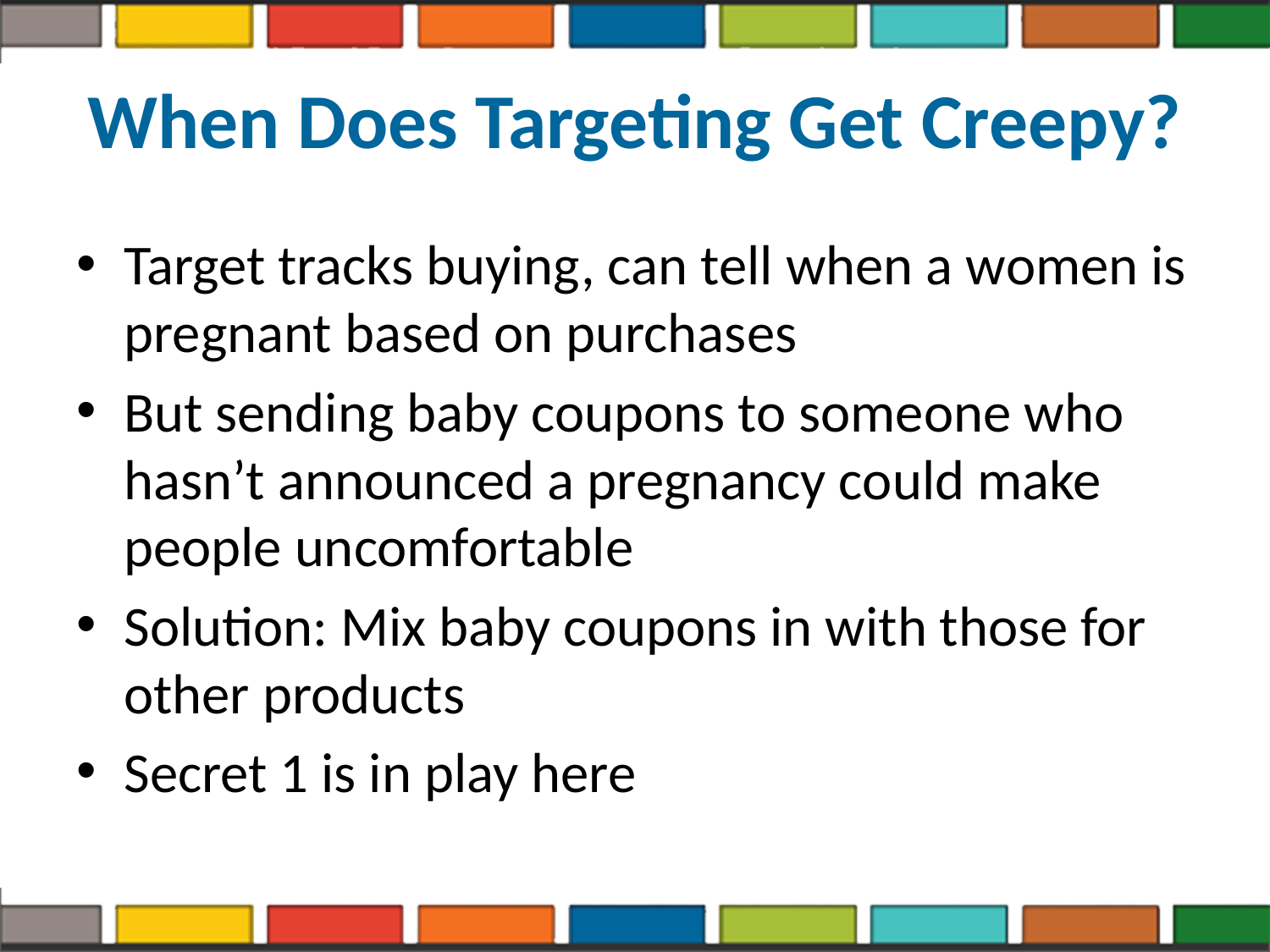

# When Does Targeting Get Creepy?
Target tracks buying, can tell when a women is pregnant based on purchases
But sending baby coupons to someone who hasn’t announced a pregnancy could make people uncomfortable
Solution: Mix baby coupons in with those for other products
Secret 1 is in play here